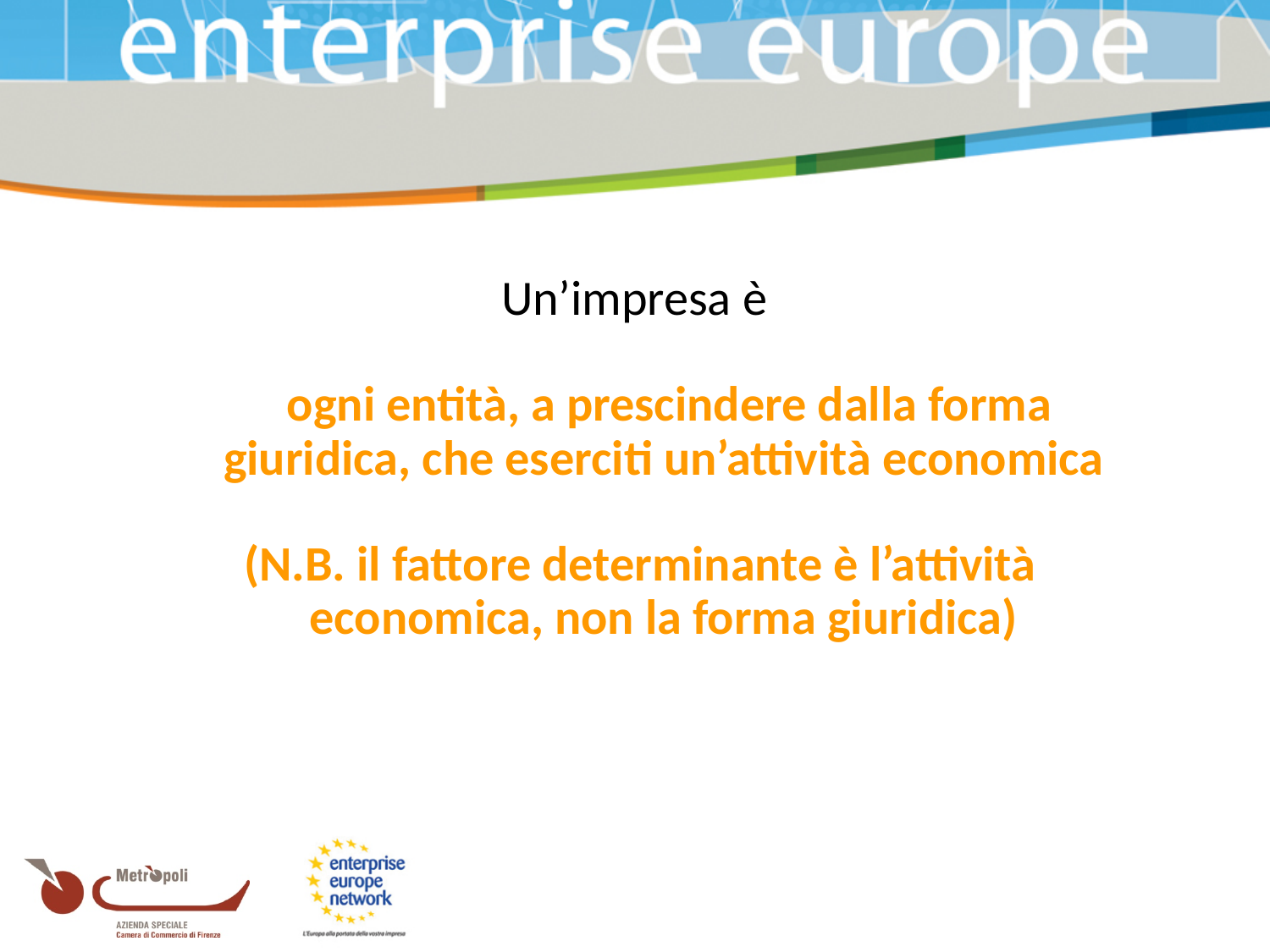

Un’impresa è

	 ogni entità, a prescindere dalla forma giuridica, che eserciti un’attività economica

(N.B. il fattore determinante è l’attività economica, non la forma giuridica)